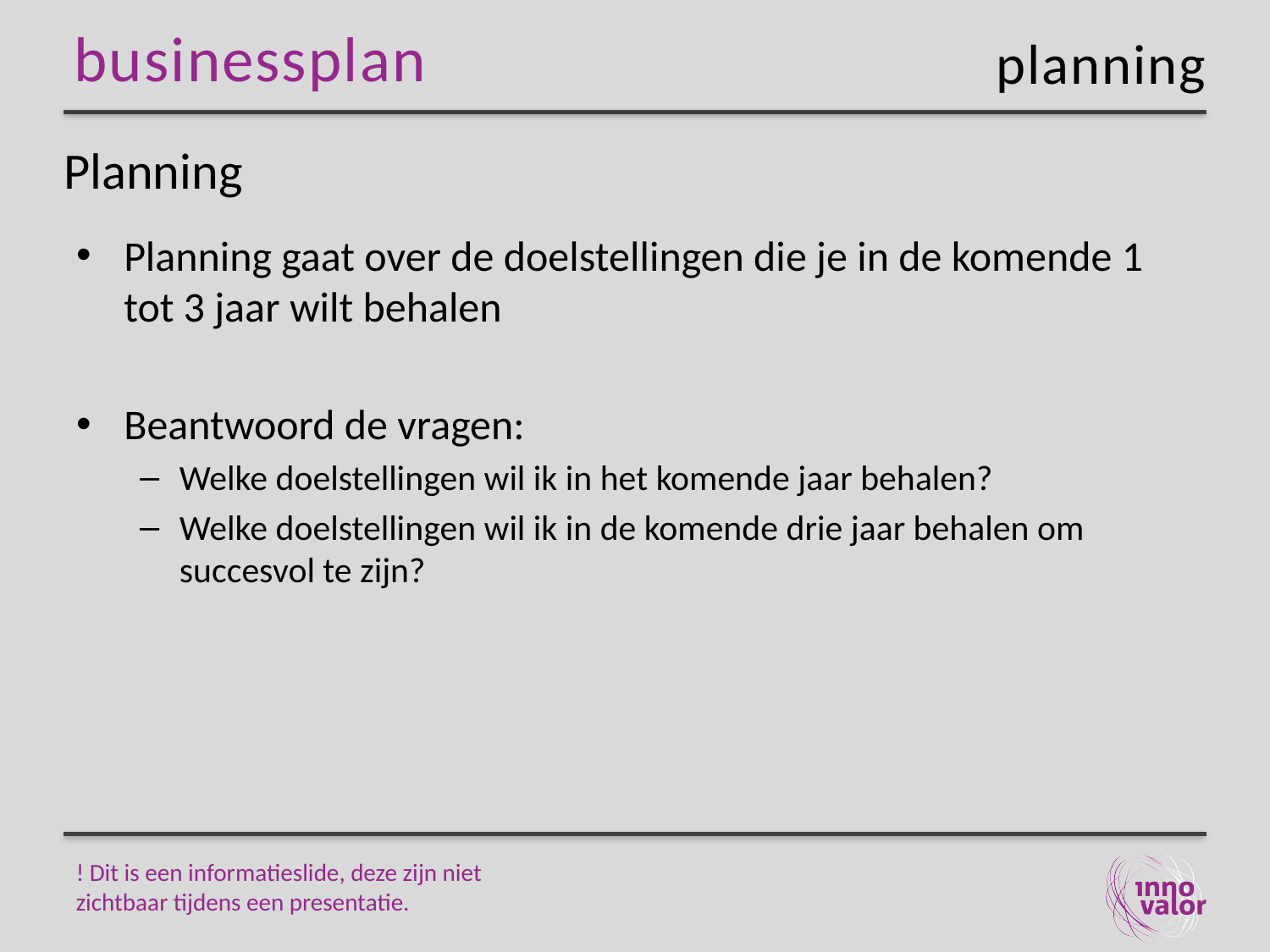

planning
# Planning
Planning gaat over de doelstellingen die je in de komende 1 tot 3 jaar wilt behalen

Beantwoord de vragen:
Welke doelstellingen wil ik in het komende jaar behalen?
Welke doelstellingen wil ik in de komende drie jaar behalen om succesvol te zijn?
! Dit is een informatieslide, deze zijn niet zichtbaar tijdens een presentatie.